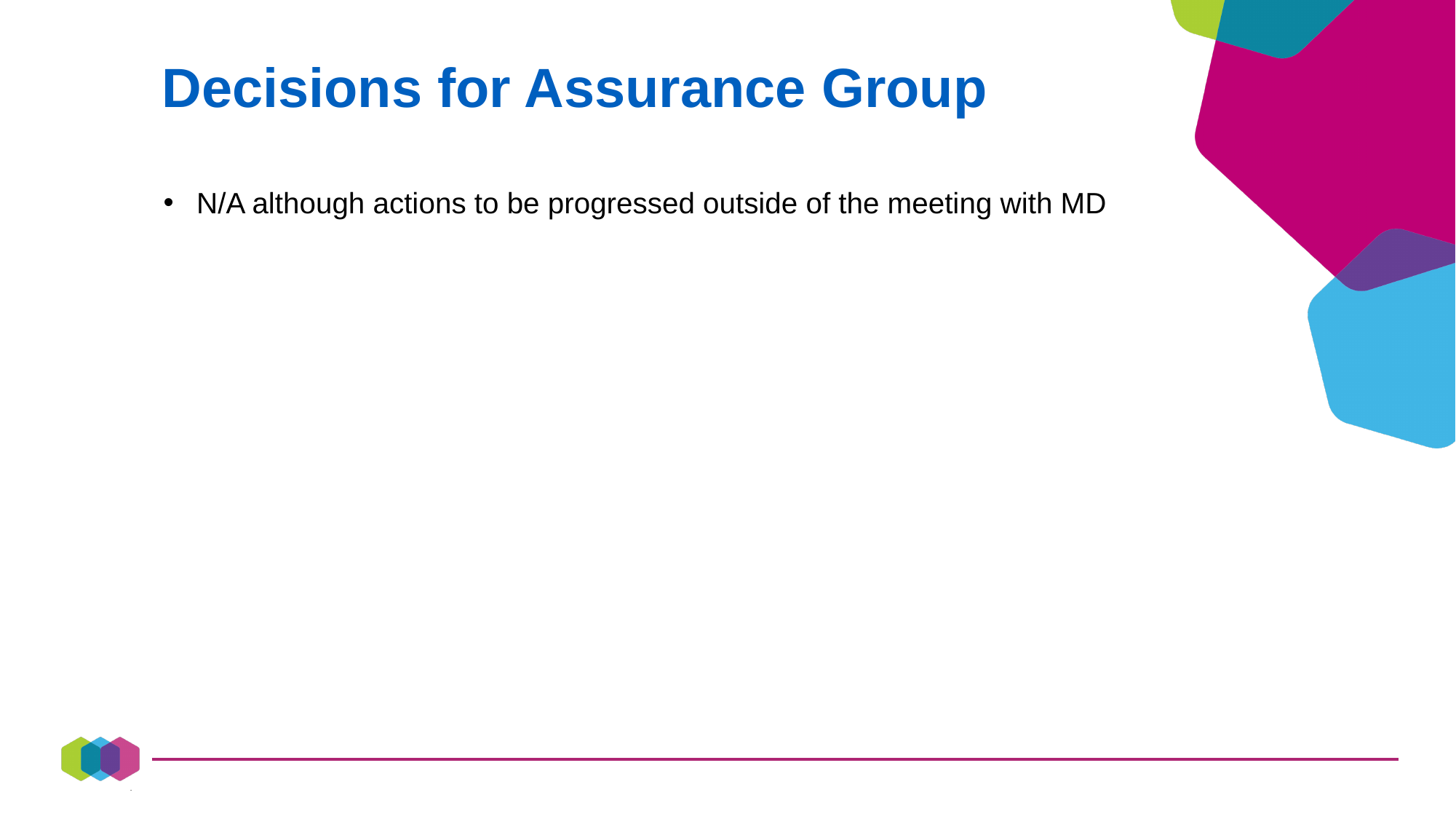

Decisions for Assurance Group
N/A although actions to be progressed outside of the meeting with MD